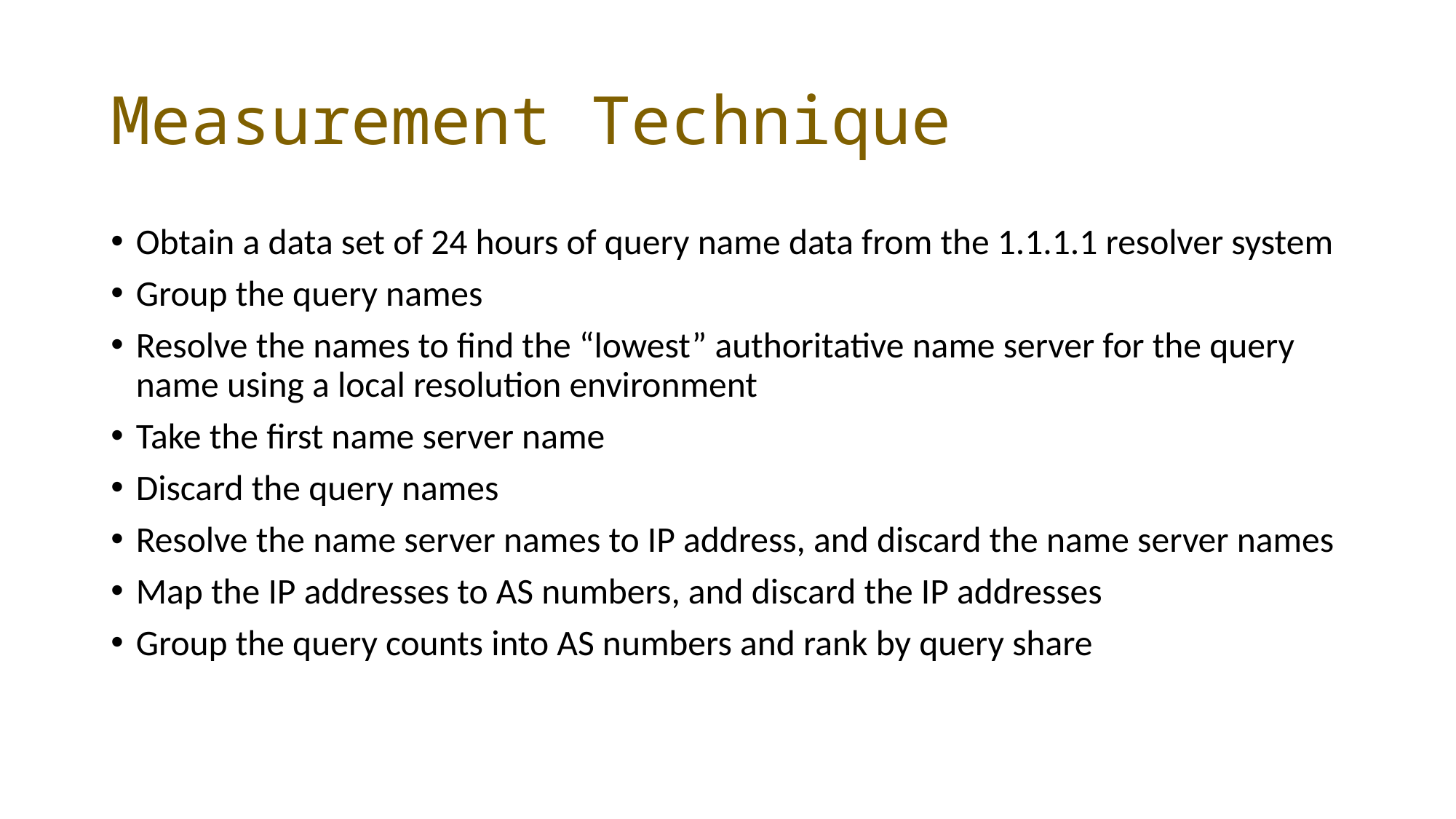

# Measurement Technique
Obtain a data set of 24 hours of query name data from the 1.1.1.1 resolver system
Group the query names
Resolve the names to find the “lowest” authoritative name server for the query name using a local resolution environment
Take the first name server name
Discard the query names
Resolve the name server names to IP address, and discard the name server names
Map the IP addresses to AS numbers, and discard the IP addresses
Group the query counts into AS numbers and rank by query share